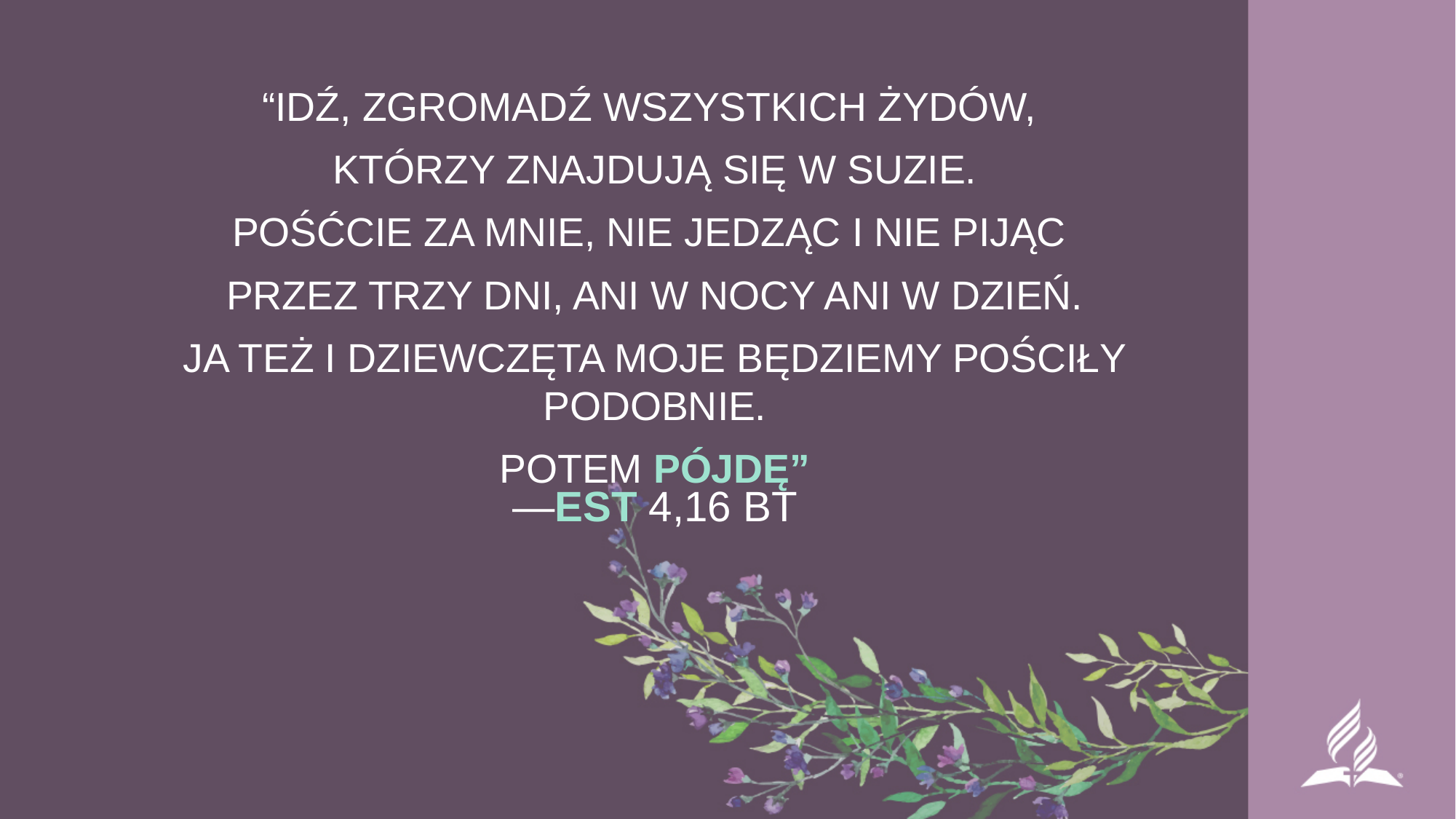

“IDŹ, ZGROMADŹ WSZYSTKICH ŻYDÓW,
KTÓRZY ZNAJDUJĄ SIĘ W SUZIE.
POŚĆCIE ZA MNIE, NIE JEDZĄC I NIE PIJĄC
PRZEZ TRZY DNI, ANI W NOCY ANI W DZIEŃ.
JA TEŻ I DZIEWCZĘTA MOJE BĘDZIEMY POŚCIŁY PODOBNIE.
POTEM PÓJDĘ”
—EST 4,16 BT